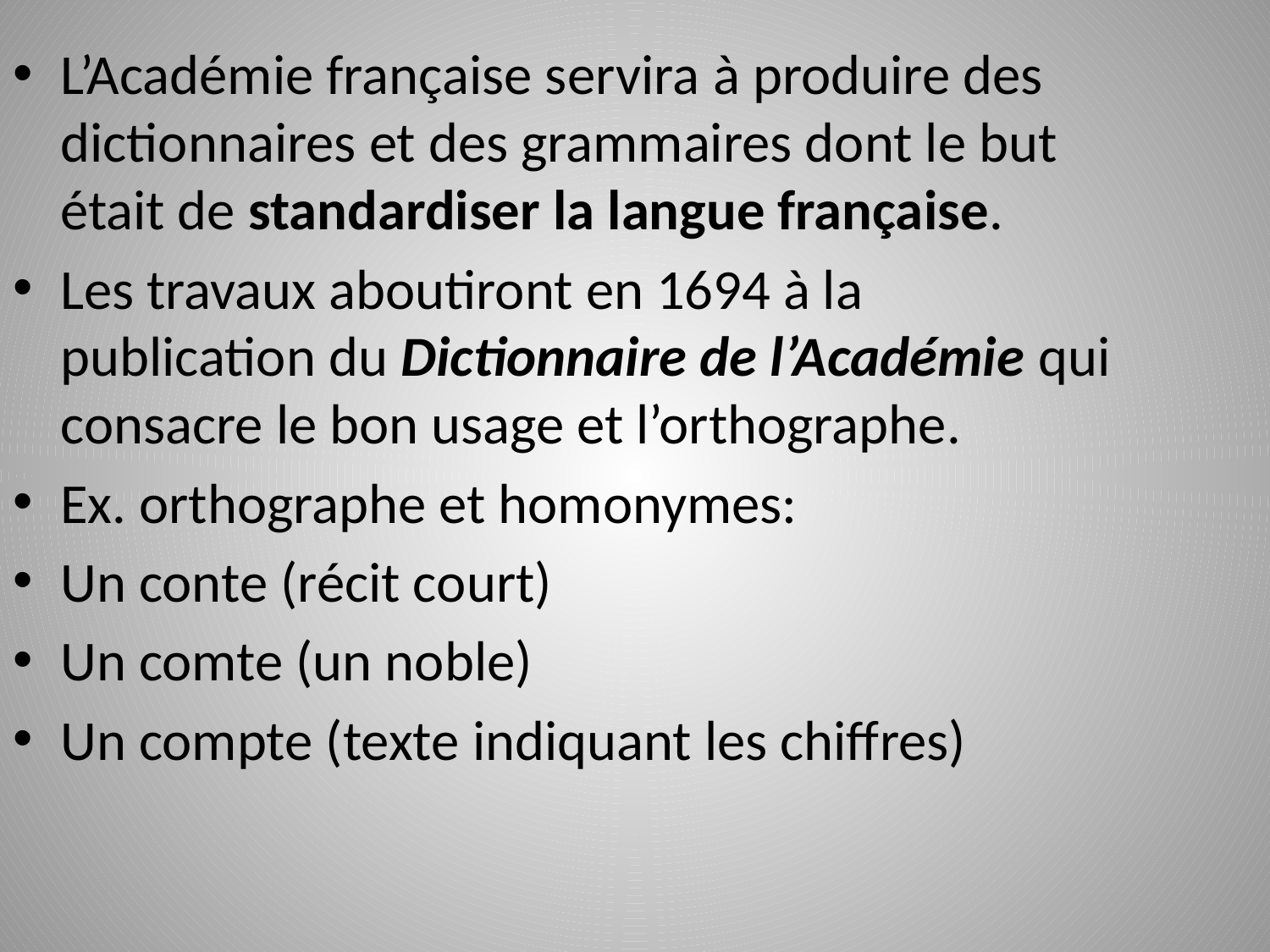

L’Académie française servira à produire des dictionnaires et des grammaires dont le but était de standardiser la langue française.
Les travaux aboutiront en 1694 à la publication du Dictionnaire de l’Académie qui consacre le bon usage et l’orthographe.
Ex. orthographe et homonymes:
Un conte (récit court)
Un comte (un noble)
Un compte (texte indiquant les chiffres)